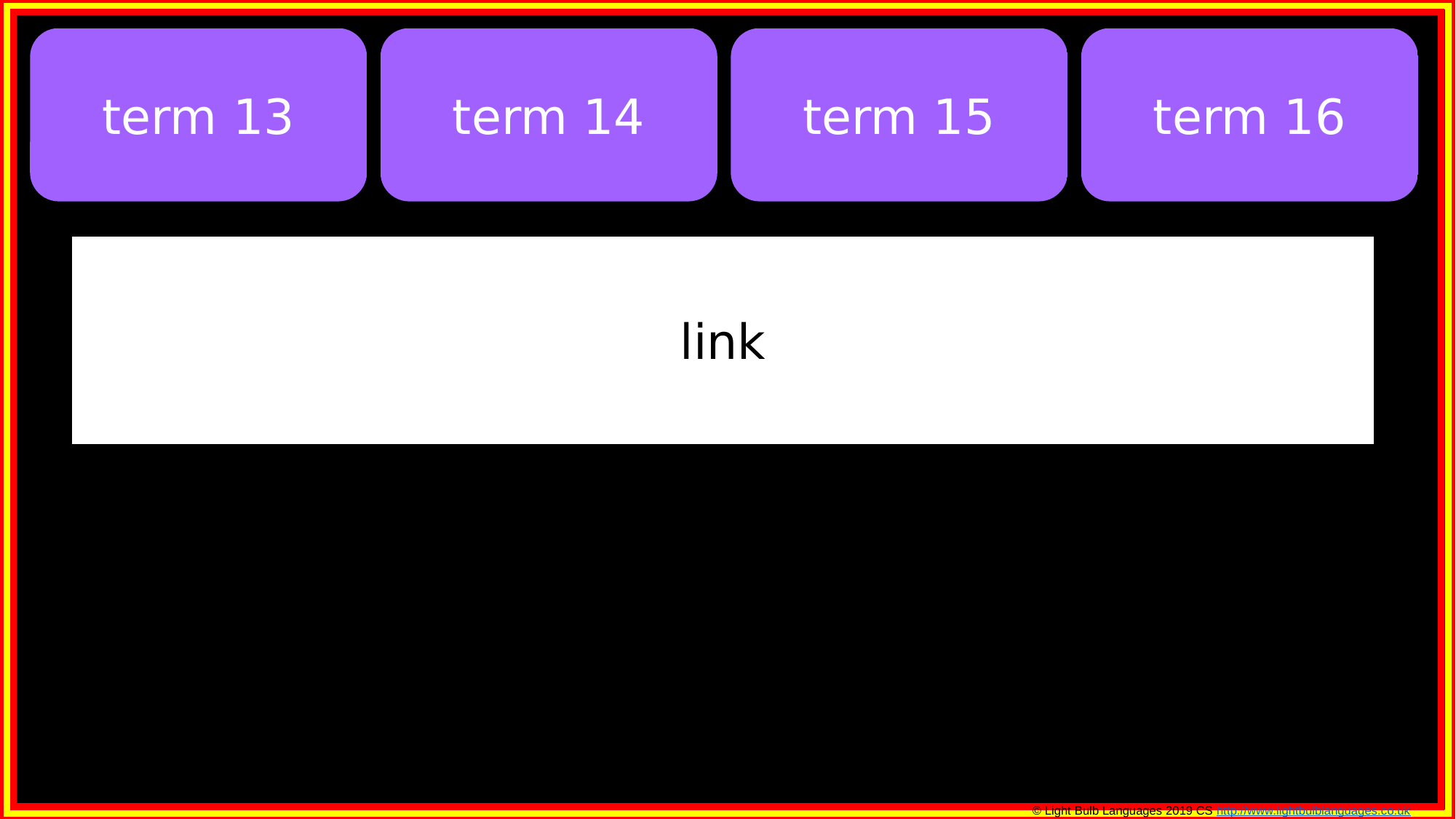

term 13
term 14
term 15
term 16
link
© Light Bulb Languages 2019 CS http://www.lightbulblanguages.co.uk